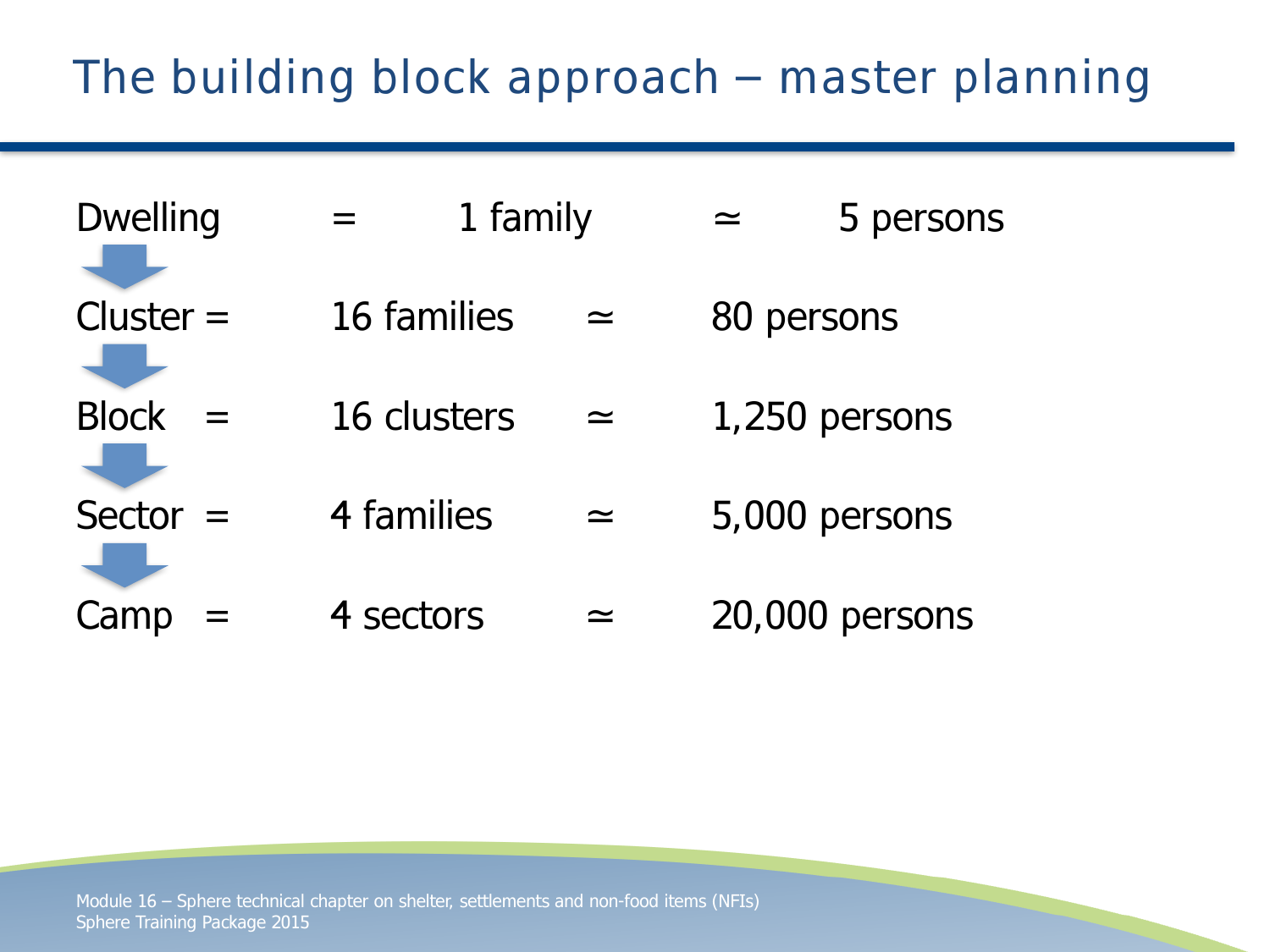

# The building block approach – master planning
Dwelling	=	1 family	≃	5 persons
Cluster	=	16 families	≃	80 persons
Block	=	16 clusters	≃	1,250 persons
Sector	=	4 families	≃	5,000 persons
Camp	=	4 sectors	≃	20,000 persons

Module 16 – Sphere technical chapter on shelter, settlements and non-food items (NFIs)
Sphere Training Package 2015